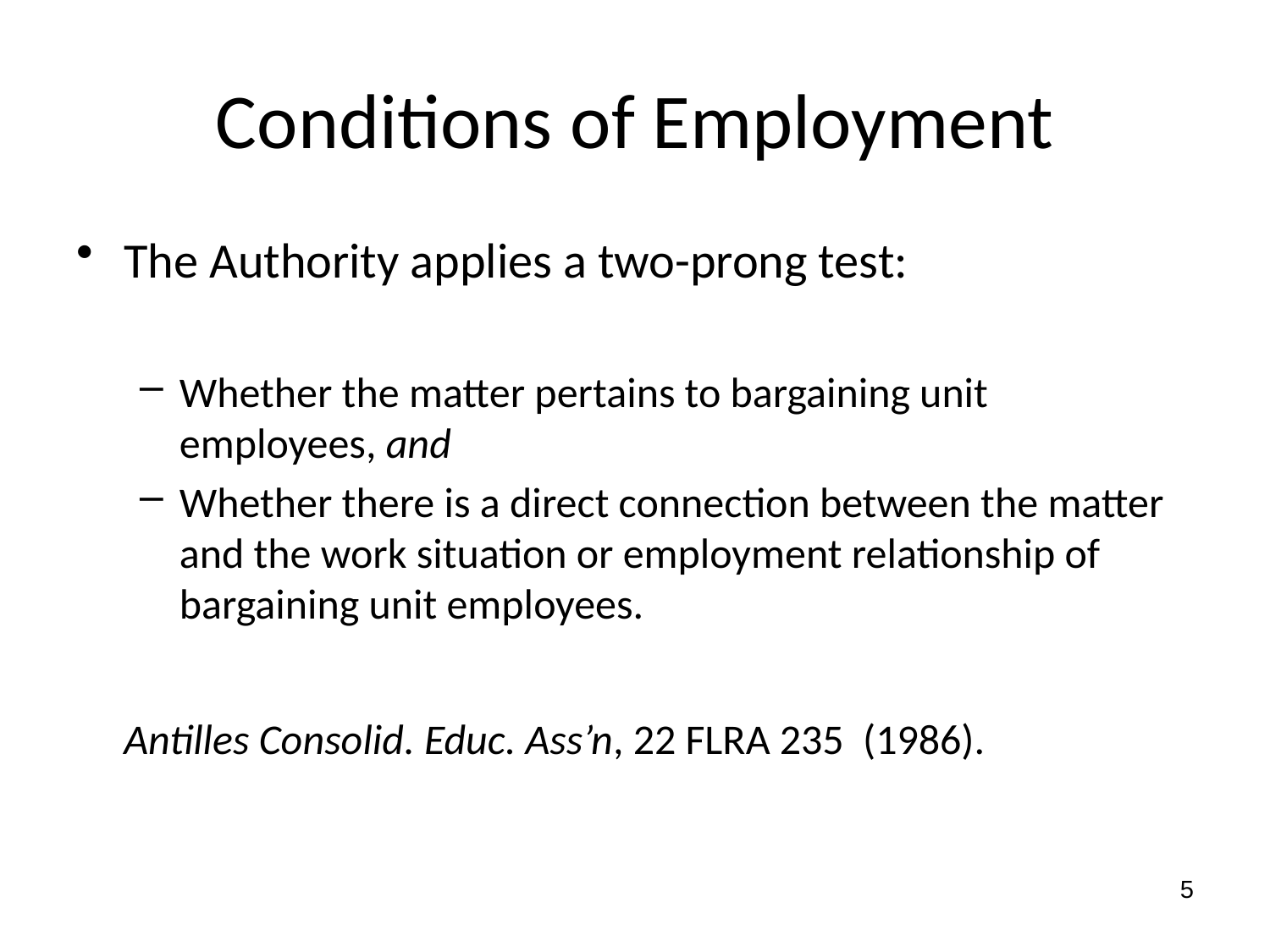

# Conditions of Employment
The Authority applies a two-prong test:

Whether the matter pertains to bargaining unit employees, and
Whether there is a direct connection between the matter and the work situation or employment relationship of bargaining unit employees.

	Antilles Consolid. Educ. Ass’n, 22 FLRA 235  (1986).

5